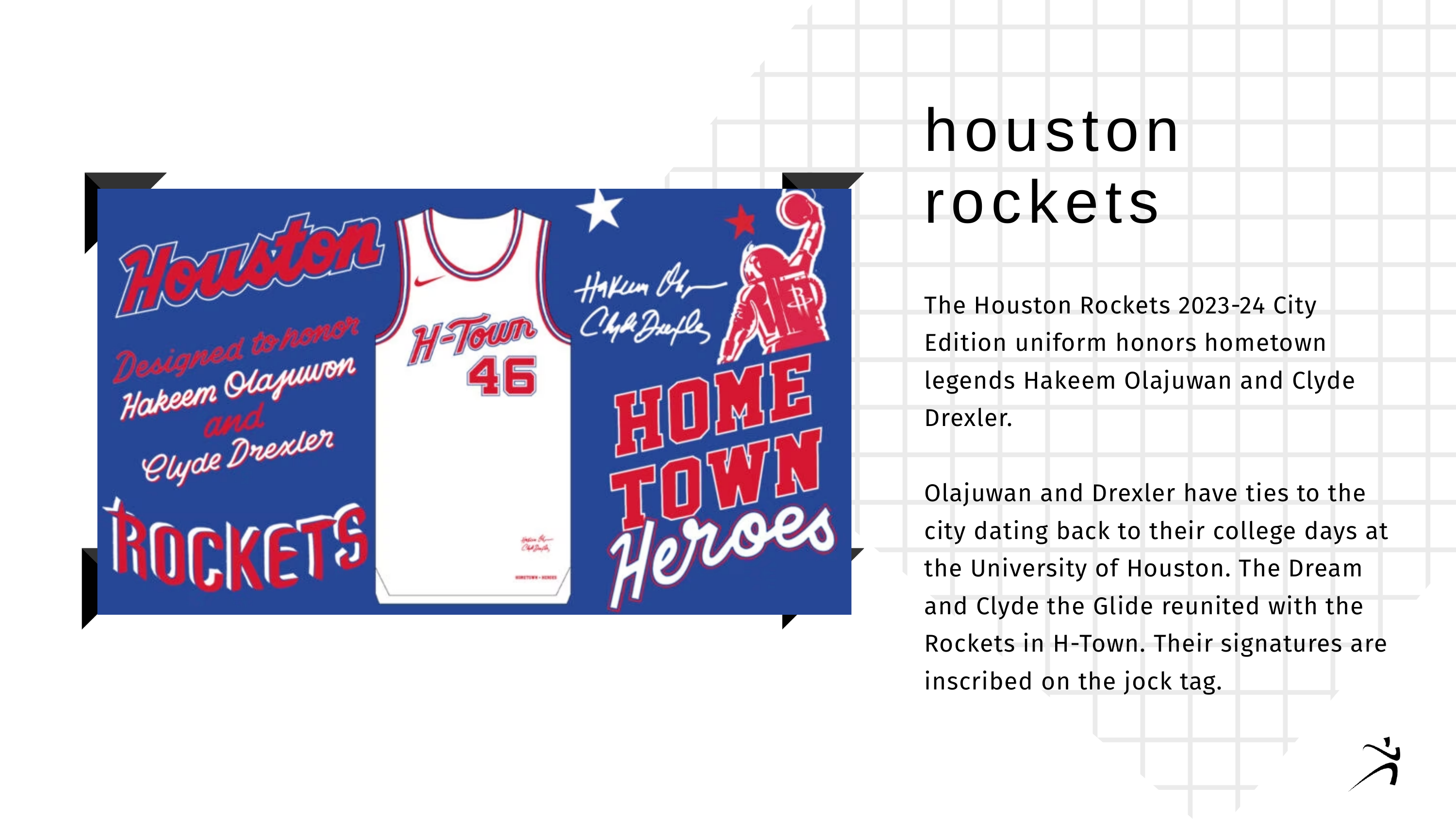

houston
rockets

The Houston Rockets 2023-24 City Edition uniform honors hometown legends Hakeem Olajuwan and Clyde Drexler.

Olajuwan and Drexler have ties to the city dating back to their college days at the University of Houston. The Dream and Clyde the Glide reunited with the Rockets in H-Town. Their signatures are inscribed on the jock tag.